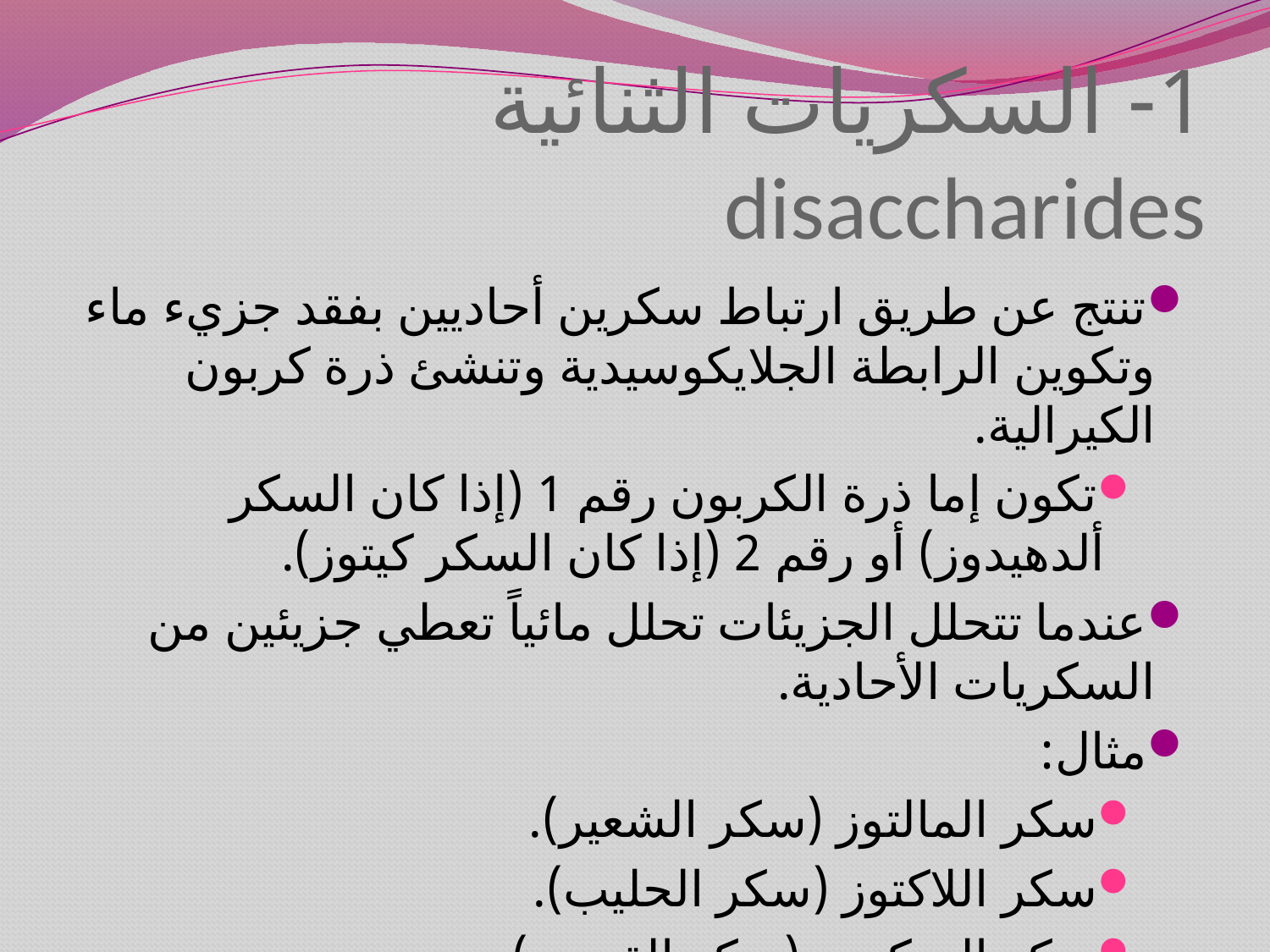

# 1- السكريات الثنائية disaccharides
تنتج عن طريق ارتباط سكرين أحاديين بفقد جزيء ماء وتكوين الرابطة الجلايكوسيدية وتنشئ ذرة كربون الكيرالية.
تكون إما ذرة الكربون رقم 1 (إذا كان السكر ألدهيدوز) أو رقم 2 (إذا كان السكر كيتوز).
عندما تتحلل الجزيئات تحلل مائياً تعطي جزيئين من السكريات الأحادية.
مثال:
سكر المالتوز (سكر الشعير).
سكر اللاكتوز (سكر الحليب).
سكر السكروز (سكر القصب).